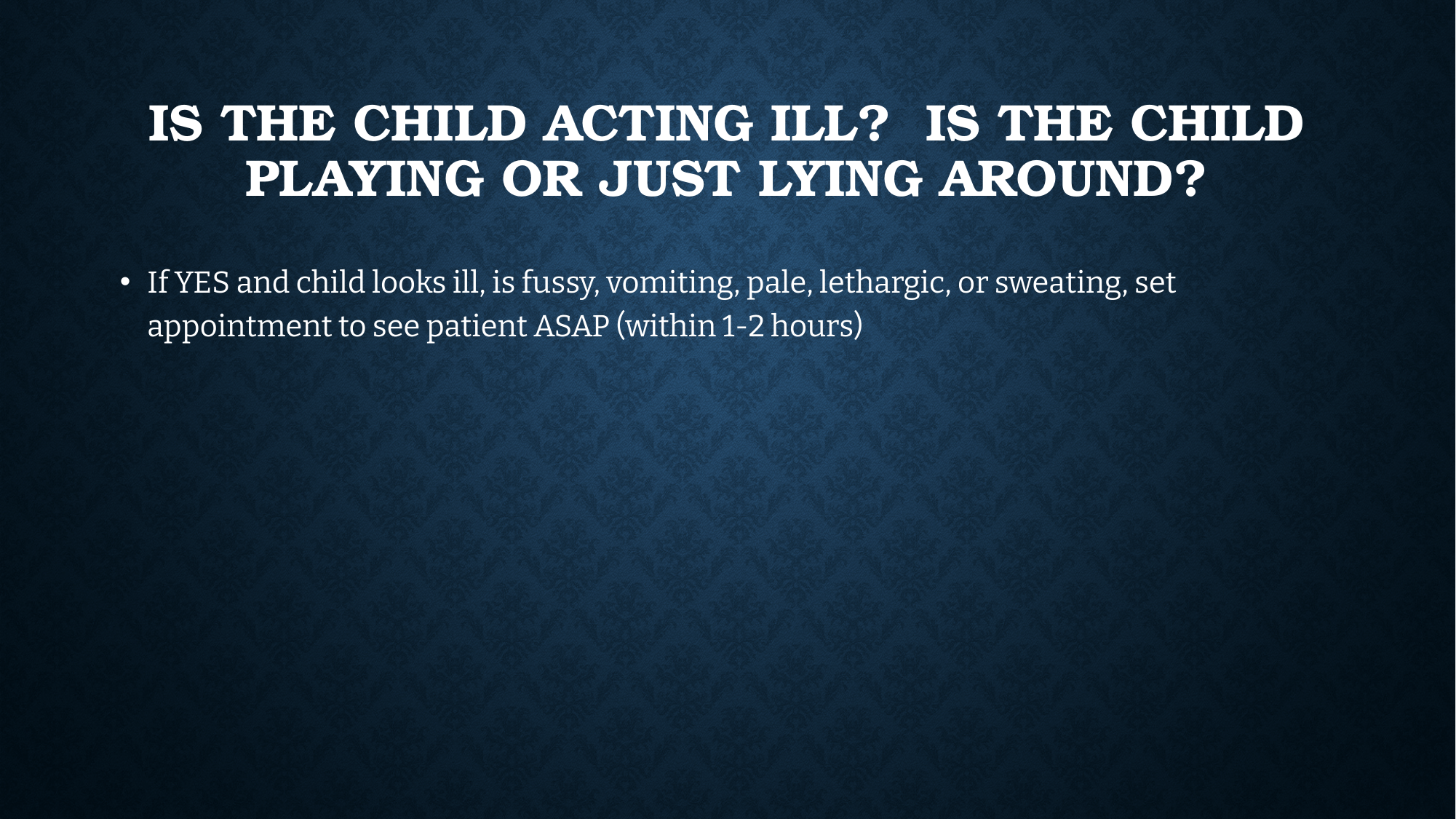

# Is the child acting ill?  Is the child playing or just lying around?
If YES and child looks ill, is fussy, vomiting, pale, lethargic, or sweating, set appointment to see patient ASAP (within 1-2 hours)